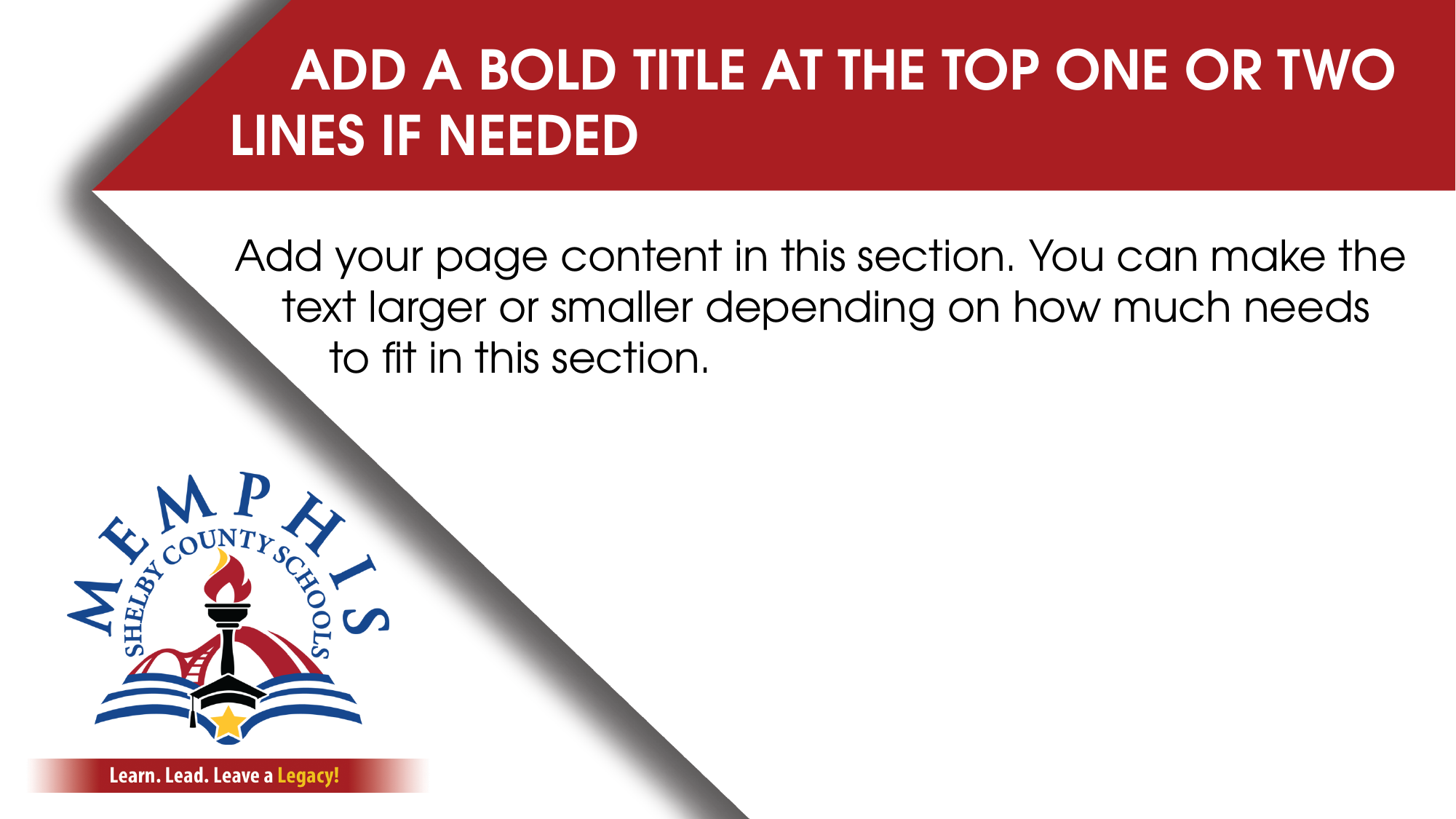

ADD A BOLD TITLE AT THE TOP ONE OR TWO
LINES IF NEEDED
Add your page content in this section. You can make the
    text larger or smaller depending on how much needs
        to fit in this section.